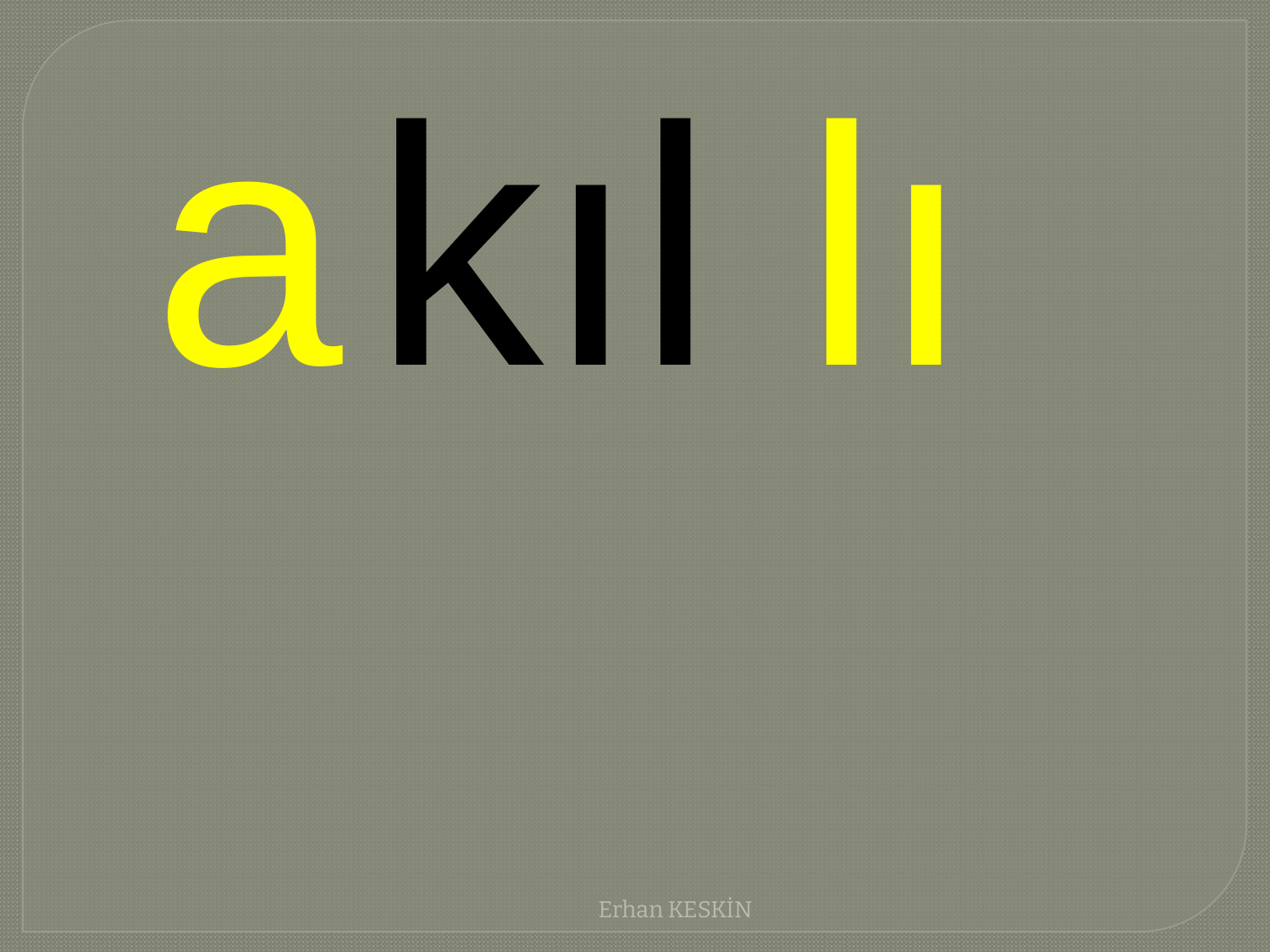

| a |
| --- |
| kıl |
| --- |
| lı |
| --- |
Erhan KESKİN